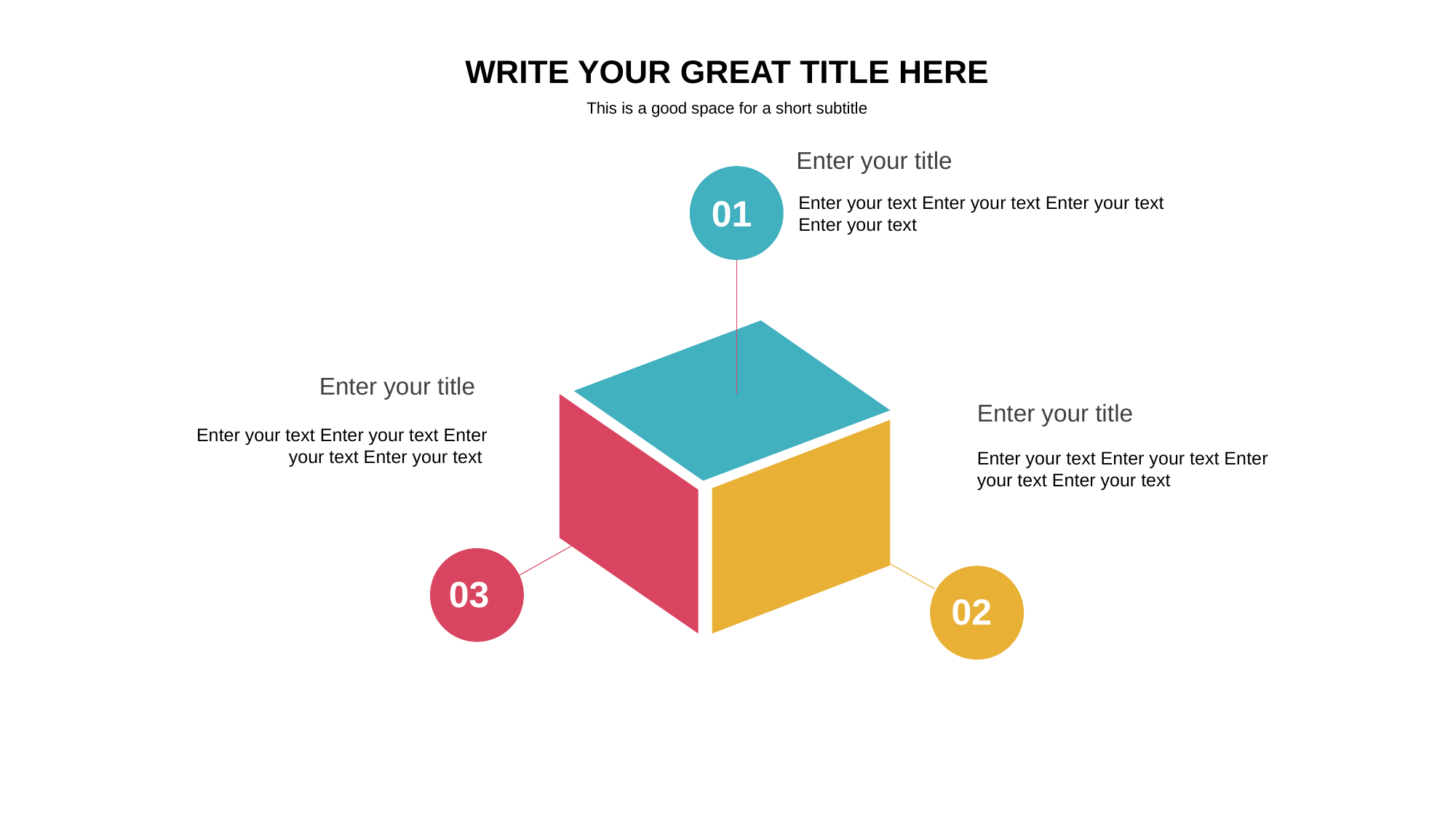

Enter your title

01
Enter your text Enter your text Enter your text Enter your text

Enter your title
Enter your title
Enter your text Enter your text Enter your text Enter your text

Enter your text Enter your text Enter your text Enter your text

03

02